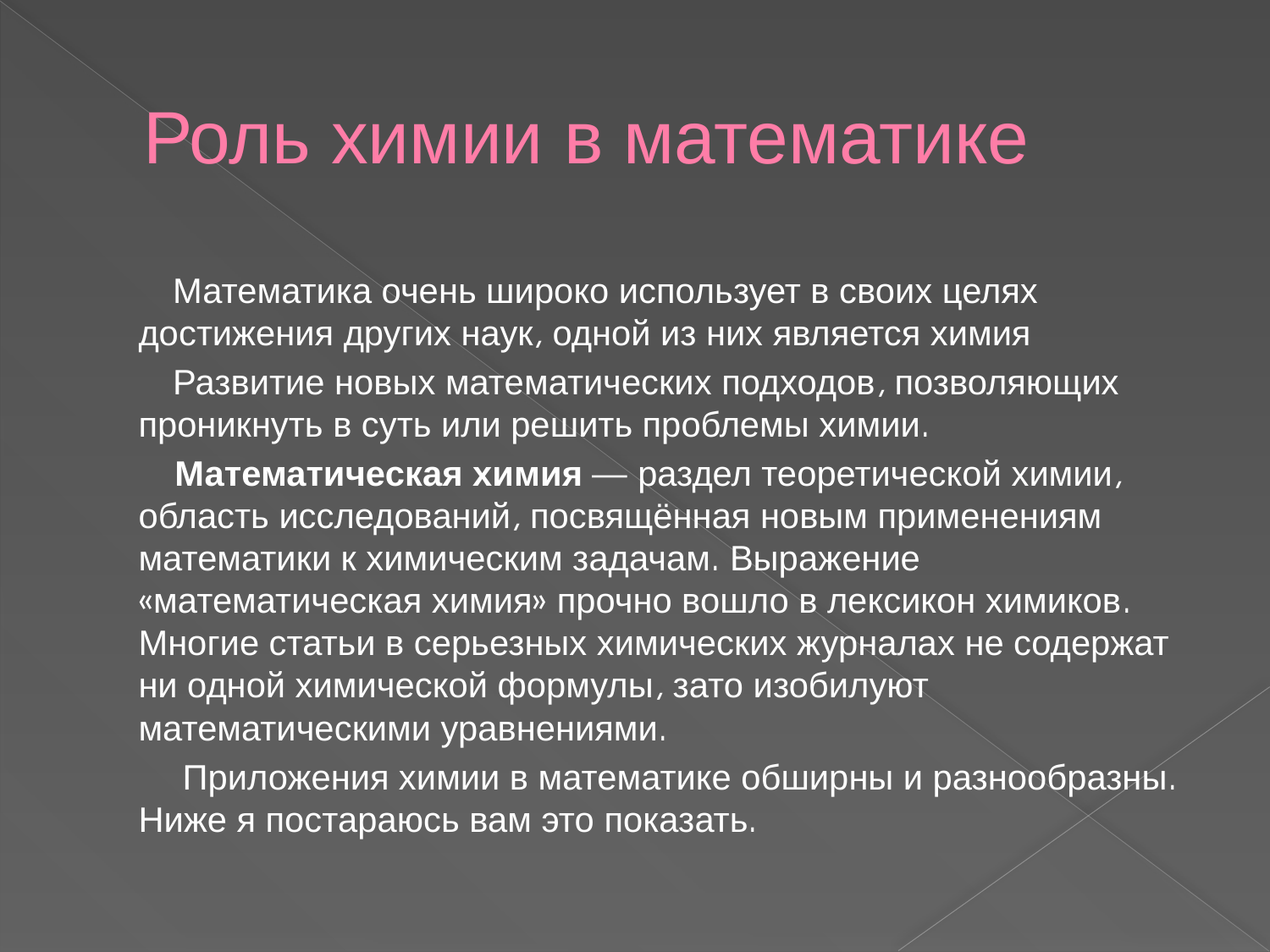

# Роль химии в математике
         Математика очень широко использует в своих целях достижения других наук, одной из них является химия
         Развитие новых математических подходов, позволяющих проникнуть в суть или решить проблемы химии.
         Математическая химия — раздел теоретической химии, область исследований, посвящённая новым применениям математики к химическим задачам. Выражение «математическая химия» прочно вошло в лексикон химиков. Многие статьи в серьезных химических журналах не содержат ни одной химической формулы, зато изобилуют математическими уравнениями.
          Приложения химии в математике обширны и разнообразны. Ниже я постараюсь вам это показать.